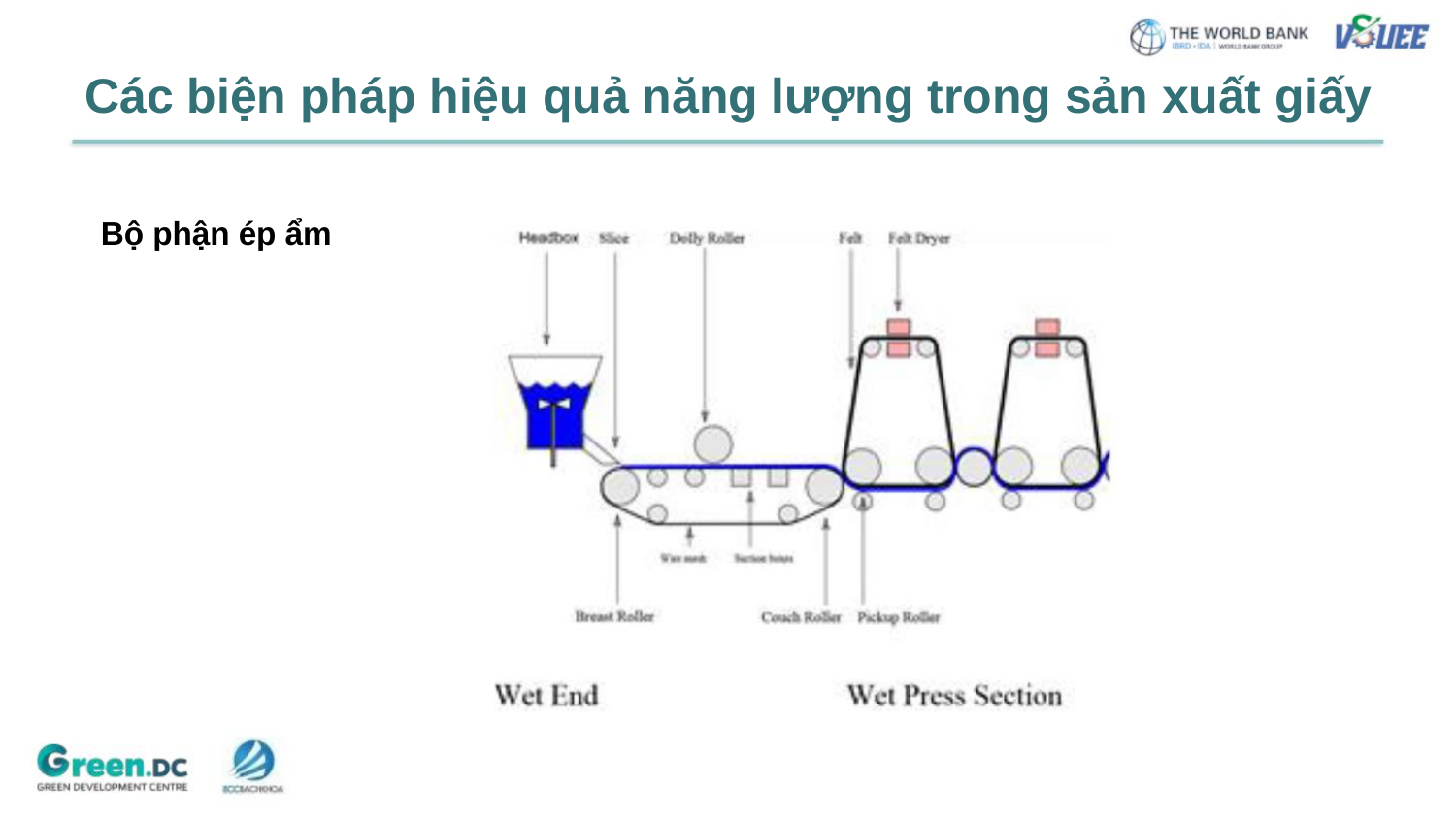

Các biện pháp hiệu quả năng lượng trong sản xuất giấy
Bộ phận ép ẩm